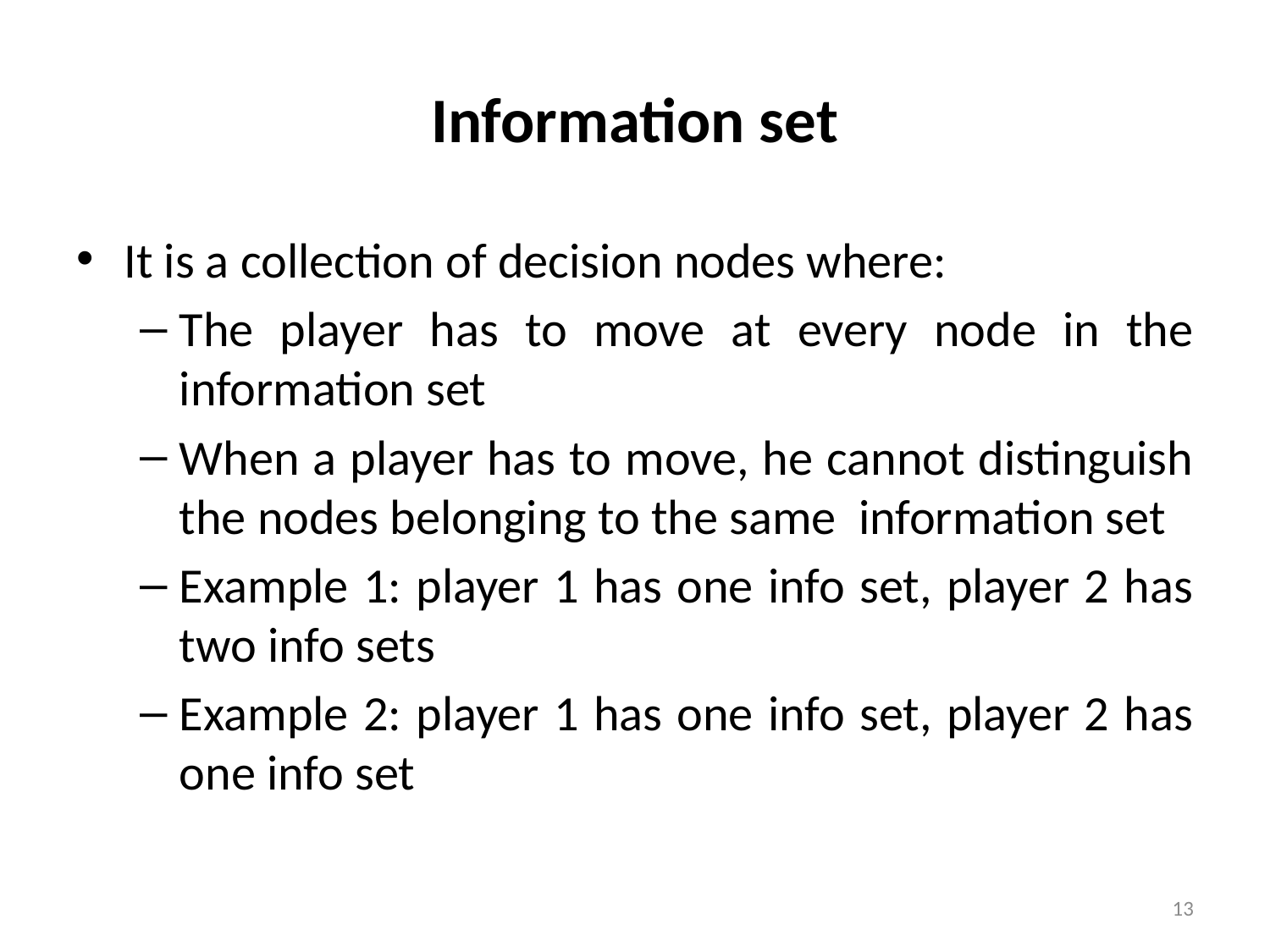

# Information set
It is a collection of decision nodes where:
The player has to move at every node in the information set
When a player has to move, he cannot distinguish the nodes belonging to the same  information set
Example 1: player 1 has one info set, player 2 has two info sets
Example 2: player 1 has one info set, player 2 has one info set

13